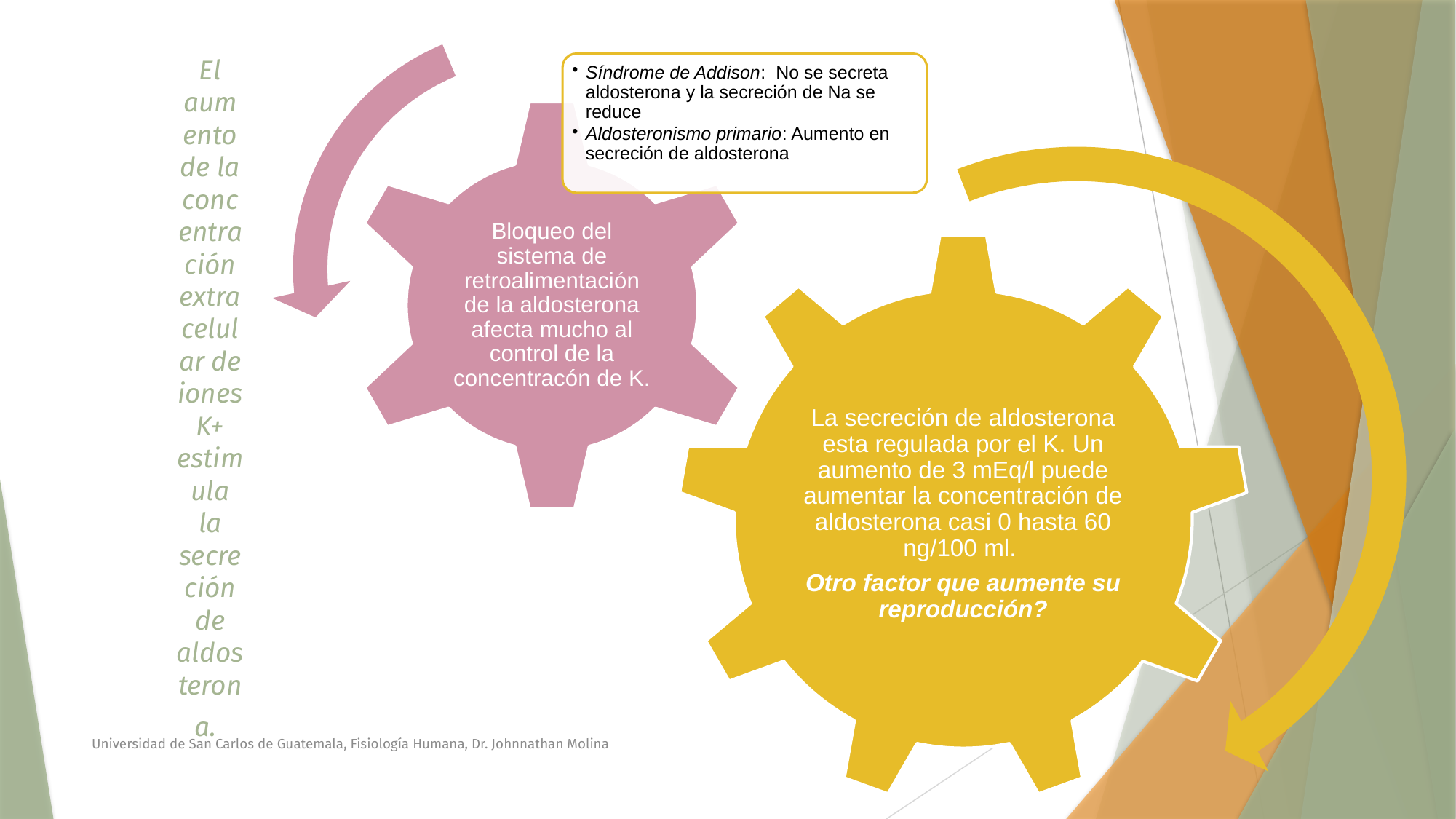

La secreción de aldosterona esta regulada por el K. Un aumento de 3 mEq/l puede aumentar la concentración de aldosterona casi 0 hasta 60 ng/100 ml.
Otro factor que aumente su reproducción?
Bloqueo del sistema de retroalimentación de la aldosterona afecta mucho al control de la concentracón de K.
Síndrome de Addison:  No se secreta  aldosterona y la secreción de Na se reduce
Aldosteronismo primario: Aumento en secreción de aldosterona
# El aumento de la concentración extracelular de iones K+ estimula la secreción de aldosterona.
Universidad de San Carlos de Guatemala, Fisiología Humana, Dr. Johnnathan Molina